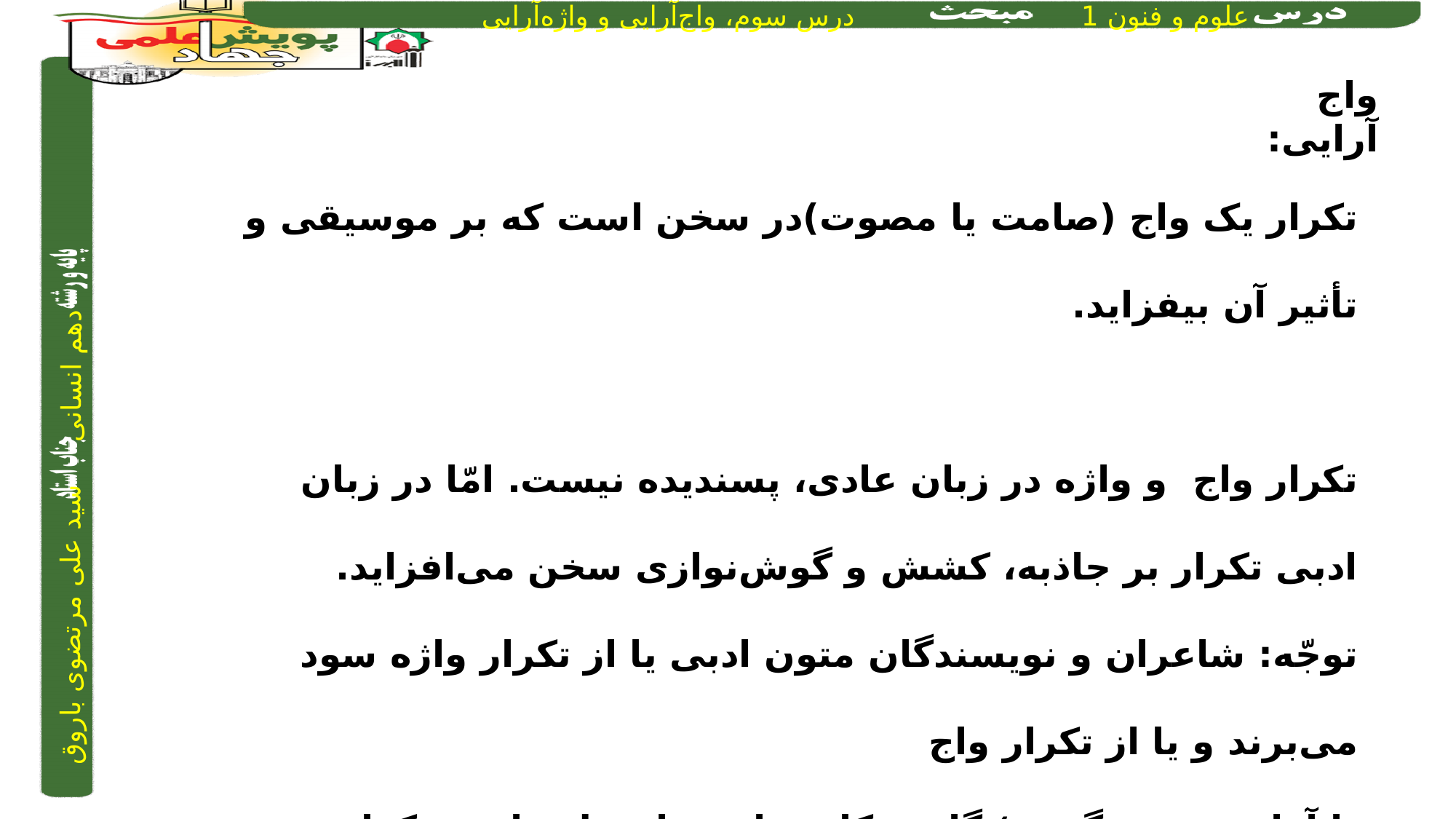

واج آرایی:
تکرار یک واج (صامت یا مصوت)در سخن است که بر موسیقی و تأثیر آن بیفزاید.

تکرار واج  و واژه در زبان عادی، پسندیده نیست. امّا در زبان ادبی تکرار بر جاذبه، کشش و گوش‌نوازی سخن می‌افزاید.
توجّه: شاعران و نویسندگان متون ادبی یا از تکرار واژه سود می‌برند و یا از تکرار واج
یا آوا بهره می‌گیرند؛ گاهی کل عبارت یا جمله را هم تکرار می‌کنند.